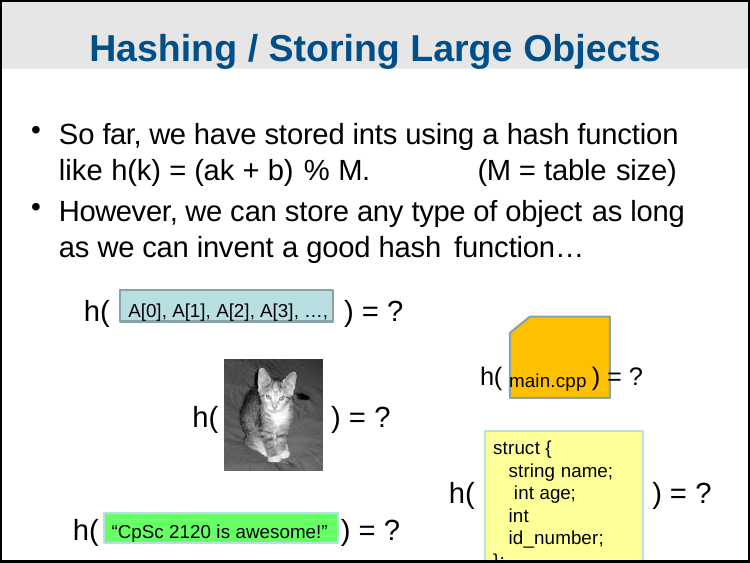

Hashing / Storing Large Objects
So far, we have stored ints using a hash function  like h(k) = (ak + b) % M.	(M = table size)
However, we can store any type of object as long
as we can invent a good hash function…
A[0], A[1], A[2], A[3], …,
h(
) = ?

h( main.cpp ) = ?

h(
) = ?
struct {
string name;  int age;
int id_number;
};
h(
) = ?
h(
) = ?
“CpSc 2120 is awesome!”